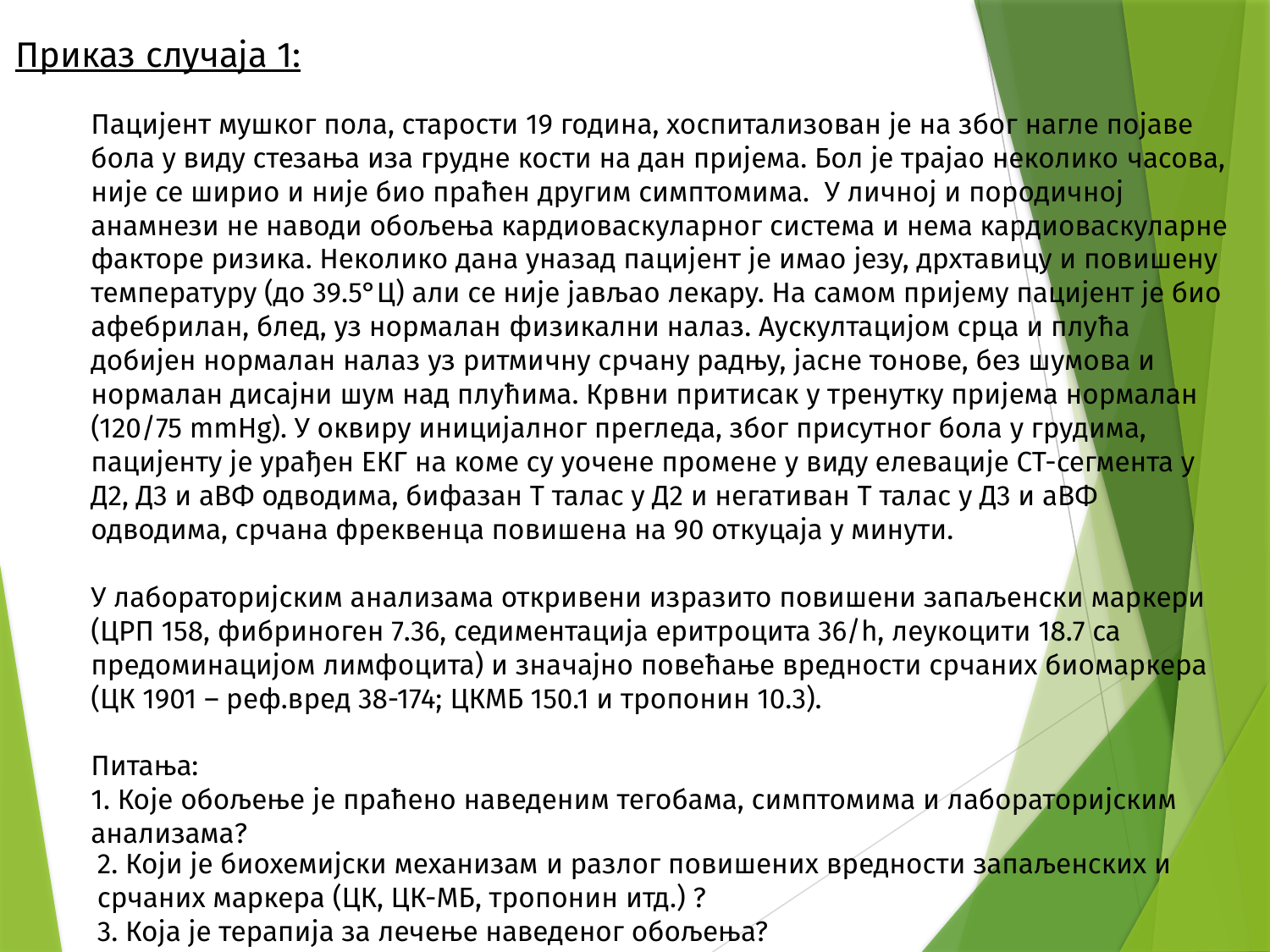

Приказ случаја 1:
Пацијент мушког пола, старости 19 година, хоспитализован је на због нагле појаве бола у виду стезања иза грудне кости на дан пријема. Бол је трајао неколико часова, није се ширио и није био праћен другим симптомима.  У личној и породичној анамнези не наводи обољења кардиоваскуларног система и нема кардиоваскуларне факторе ризика. Неколико дана уназад пацијент је имао језу, дрхтавицу и повишену температуру (до 39.5°Ц) али се није јављао лекару. На самом пријему пацијент је био афебрилан, блед, уз нормалан физикални налаз. Аускултацијом срца и плућа добијен нормалан налаз уз ритмичну срчану радњу, јасне тонове, без шумова и нормалан дисајни шум над плућима. Крвни притисак у тренутку пријема нормалан (120/75 mmHg). У оквиру иницијалног прегледа, због присутног бола у грудима, пацијенту је урађен ЕКГ на коме су уочене промене у виду елевације СТ-сегмента у Д2, Д3 и аВФ одводима, бифазан Т талас у Д2 и негативан Т талас у Д3 и аВФ одводима, срчана фреквенца повишена на 90 откуцаја у минути.

У лабораторијским анализама откривени изразито повишени запаљенски маркери (ЦРП 158, фибриноген 7.36, седиментација еритроцита 36/h, леукоцити 18.7 са предоминацијом лимфоцита) и значајно повећање вредности срчаних биомаркера (ЦК 1901 – реф.вред 38-174; ЦКМБ 150.1 и тропонин 10.3).

Питања:
1. Које обољење је праћено наведеним тегобама, симптомима и лабораторијским анализама?

2. Који је биохемијски механизам и разлог повишених вредности запаљенских и срчаних маркера (ЦК, ЦК-МБ, тропонин итд.) ?
3. Која је терапија за лечење наведеног обољења?